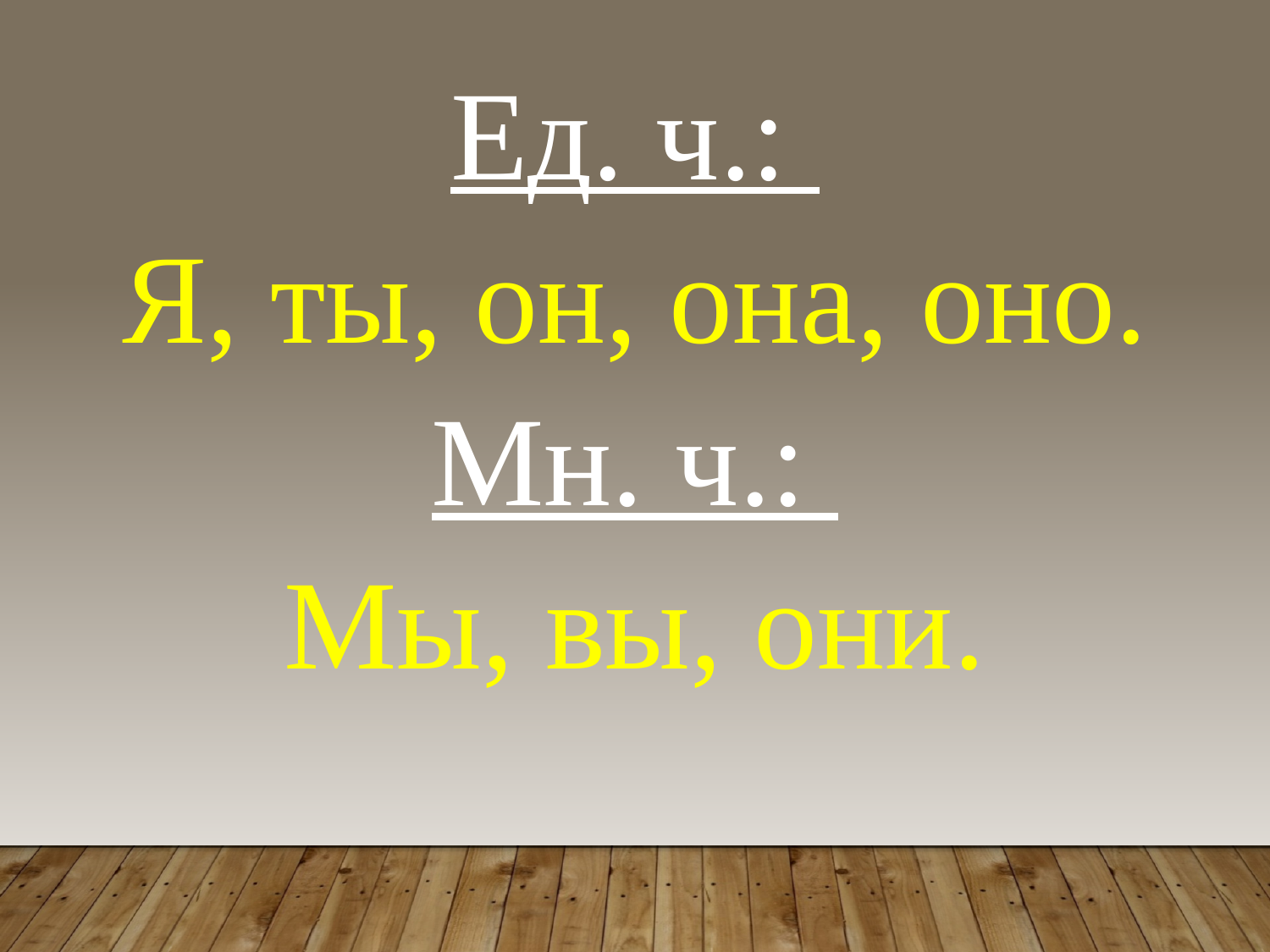

Ед. ч.:
Я, ты, он, она, оно.
Мн. ч.:
Мы, вы, они.